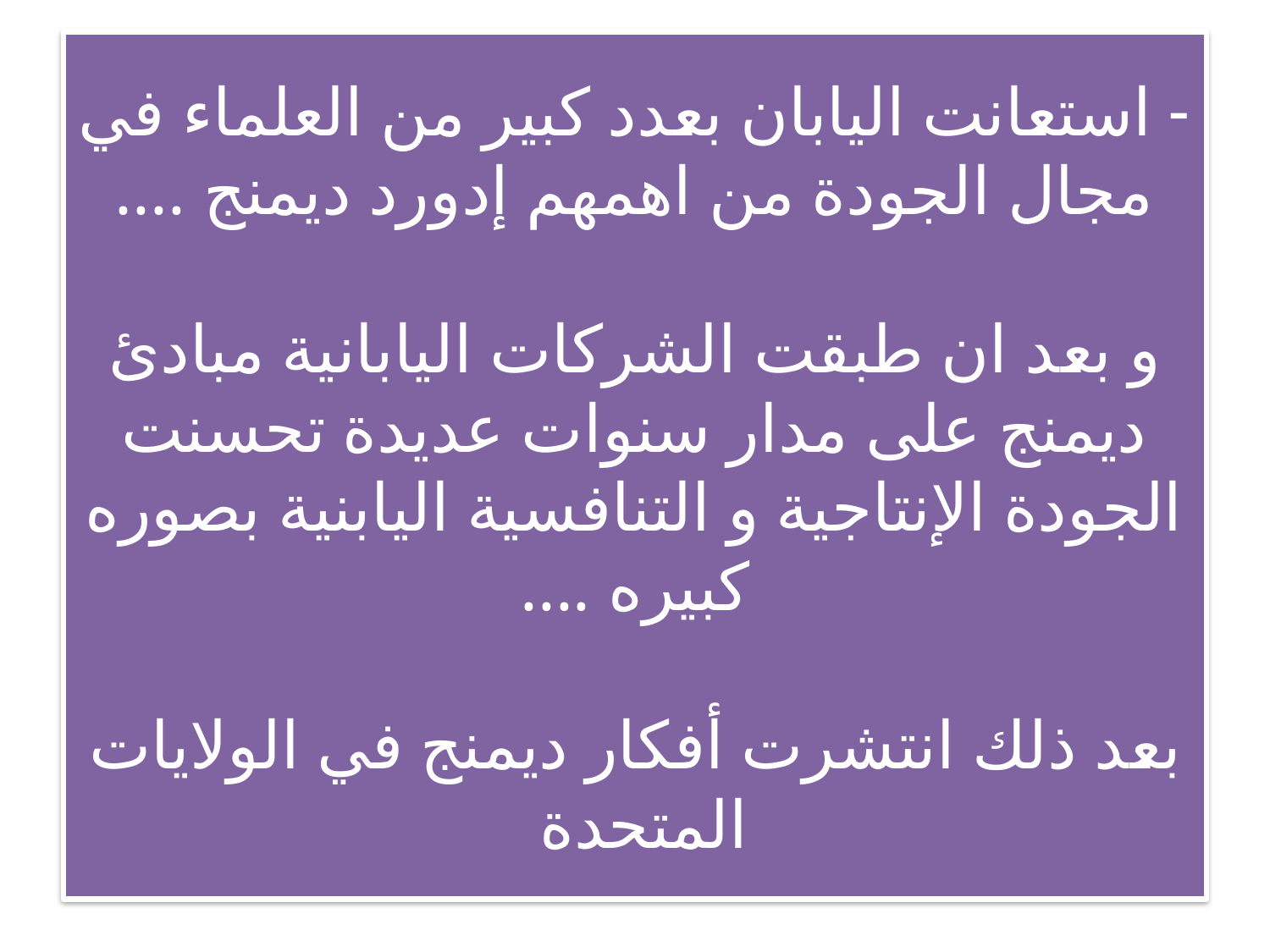

# - استعانت اليابان بعدد كبير من العلماء في مجال الجودة من اهمهم إدورد ديمنج .... و بعد ان طبقت الشركات اليابانية مبادئ ديمنج على مدار سنوات عديدة تحسنت الجودة الإنتاجية و التنافسية اليابنية بصوره كبيره .... بعد ذلك انتشرت أفكار ديمنج في الولايات المتحدة